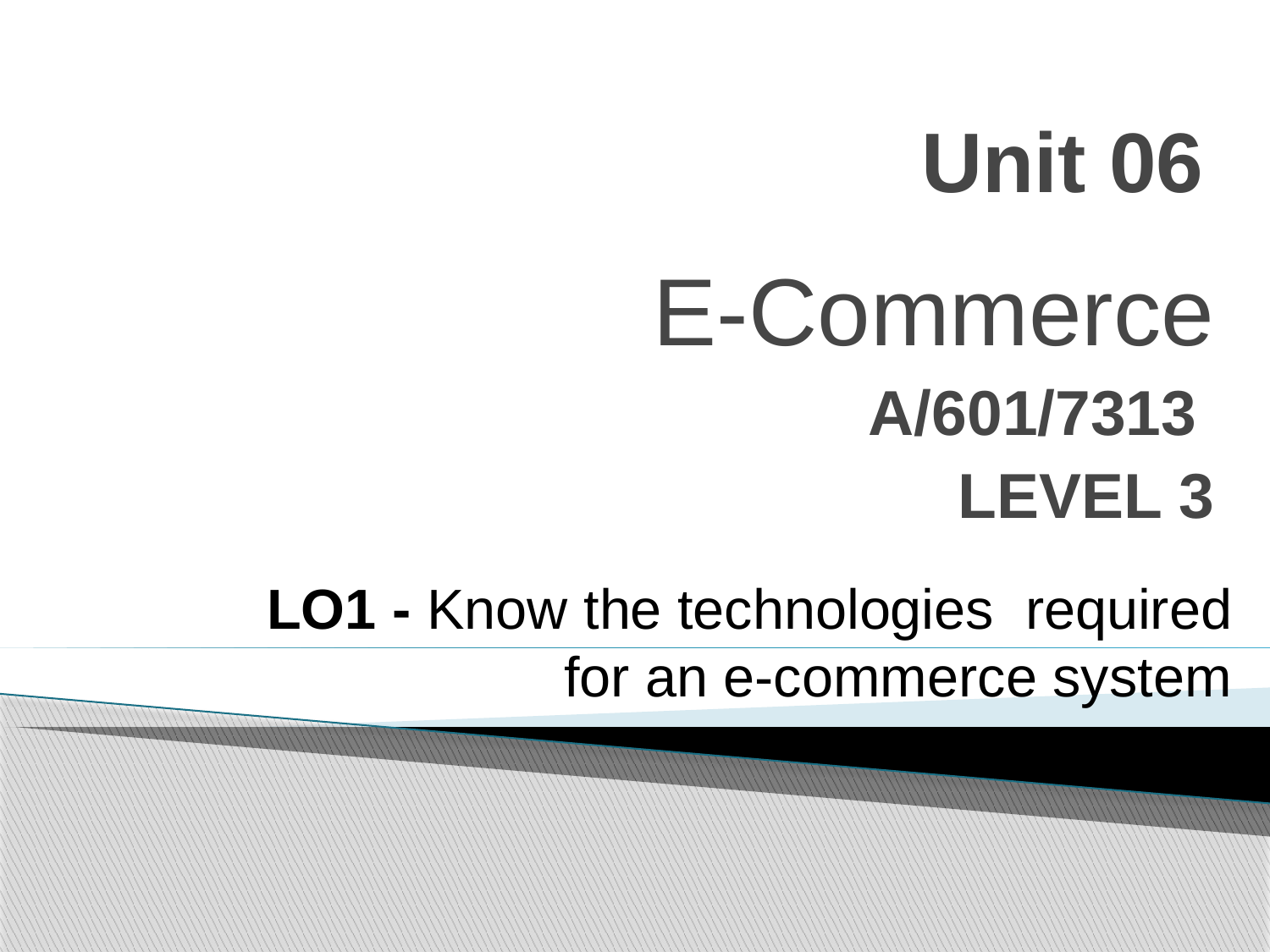

# Unit 06
 E-Commerce
A/601/7313
LEVEL 3
LO1 - Know the technologies  required for an e-commerce system